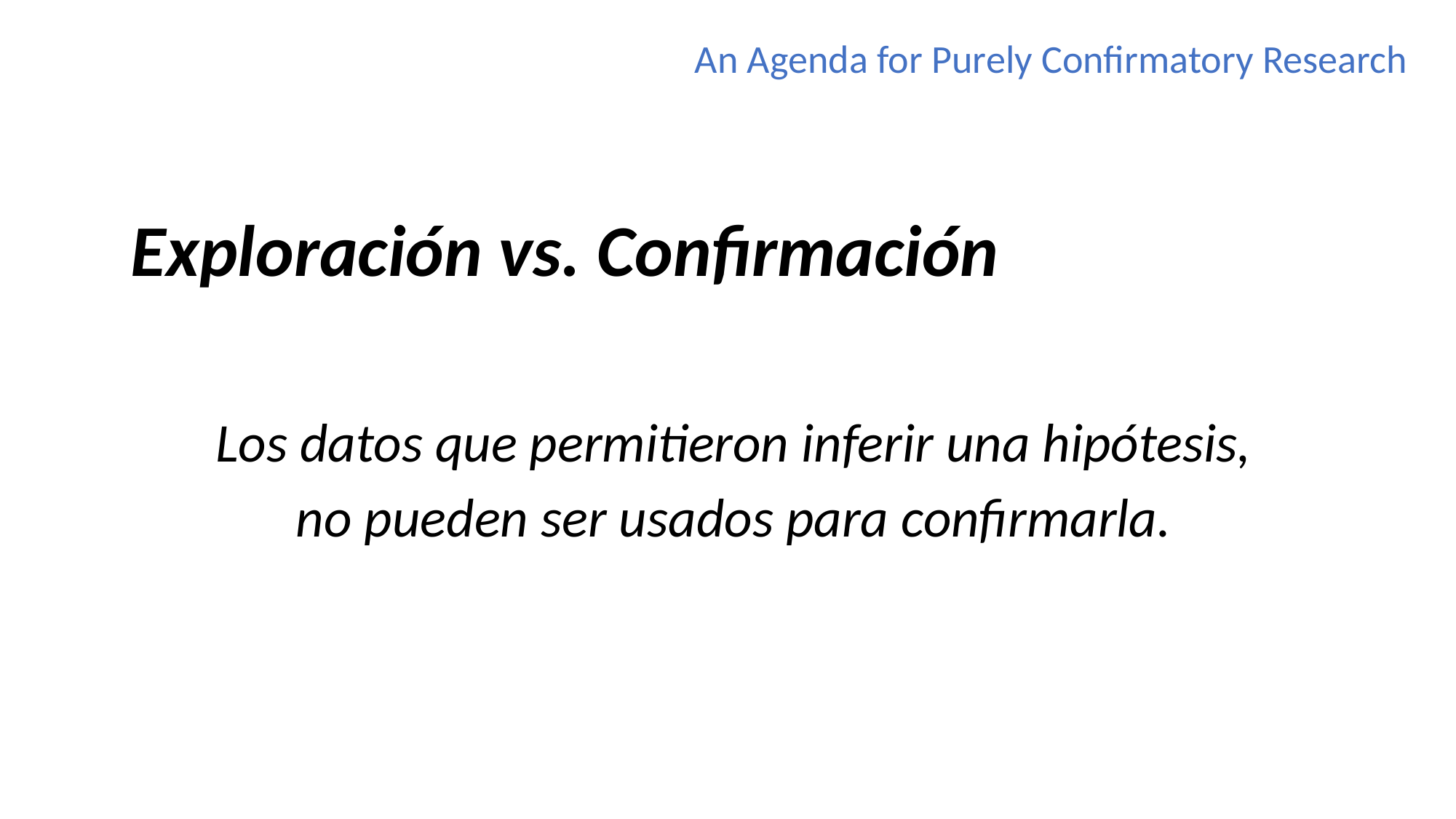

An Agenda for Purely Confirmatory Research
Exploración vs. Confirmación

Los datos que permitieron inferir una hipótesis, no pueden ser usados para confirmarla.